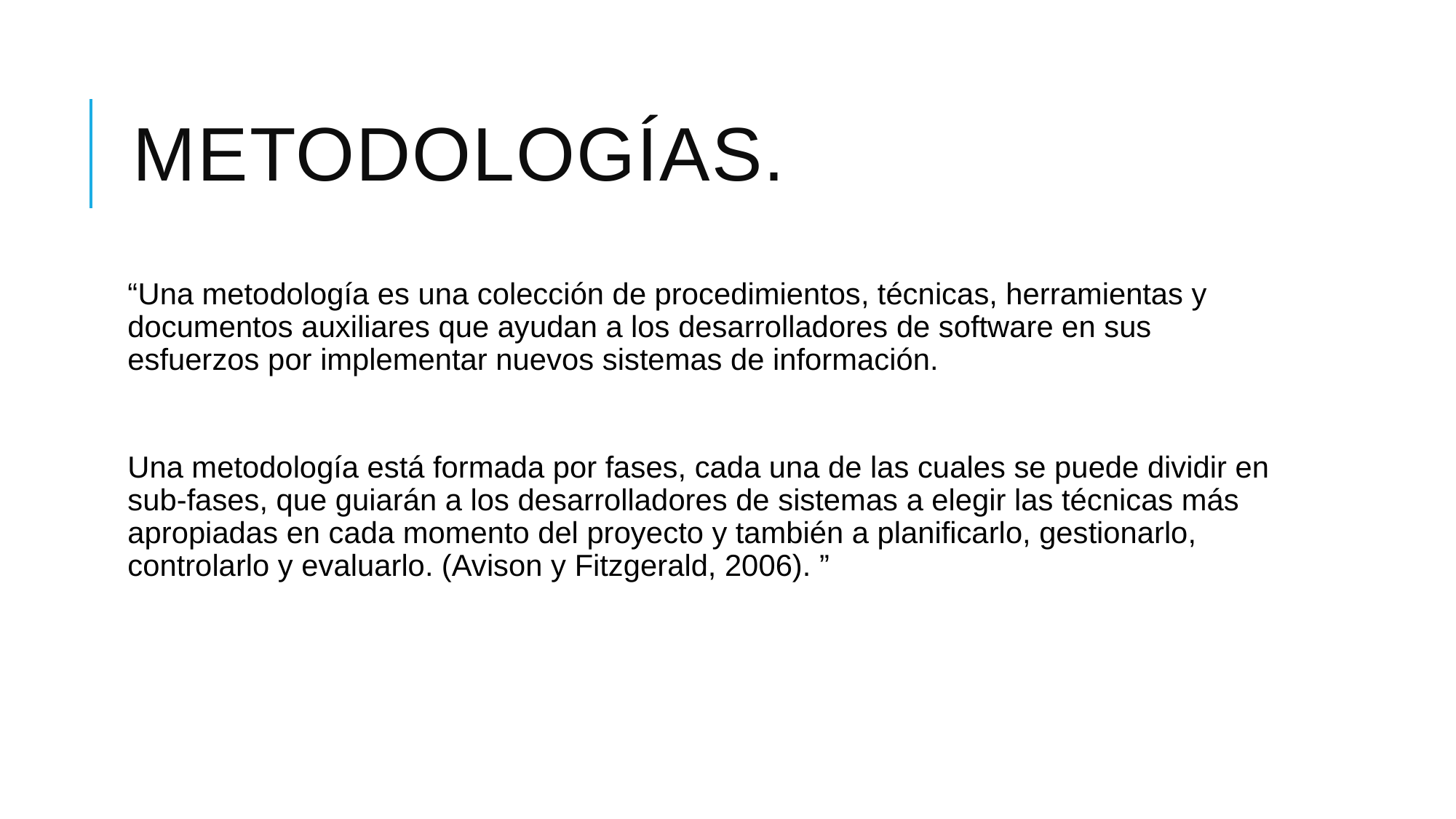

# Metodologías.
“Una metodología es una colección de procedimientos, técnicas, herramientas y documentos auxiliares que ayudan a los desarrolladores de software en sus esfuerzos por implementar nuevos sistemas de información.

Una metodología está formada por fases, cada una de las cuales se puede dividir en sub-fases, que guiarán a los desarrolladores de sistemas a elegir las técnicas más apropiadas en cada momento del proyecto y también a planificarlo, gestionarlo, controlarlo y evaluarlo. (Avison y Fitzgerald, 2006). ”